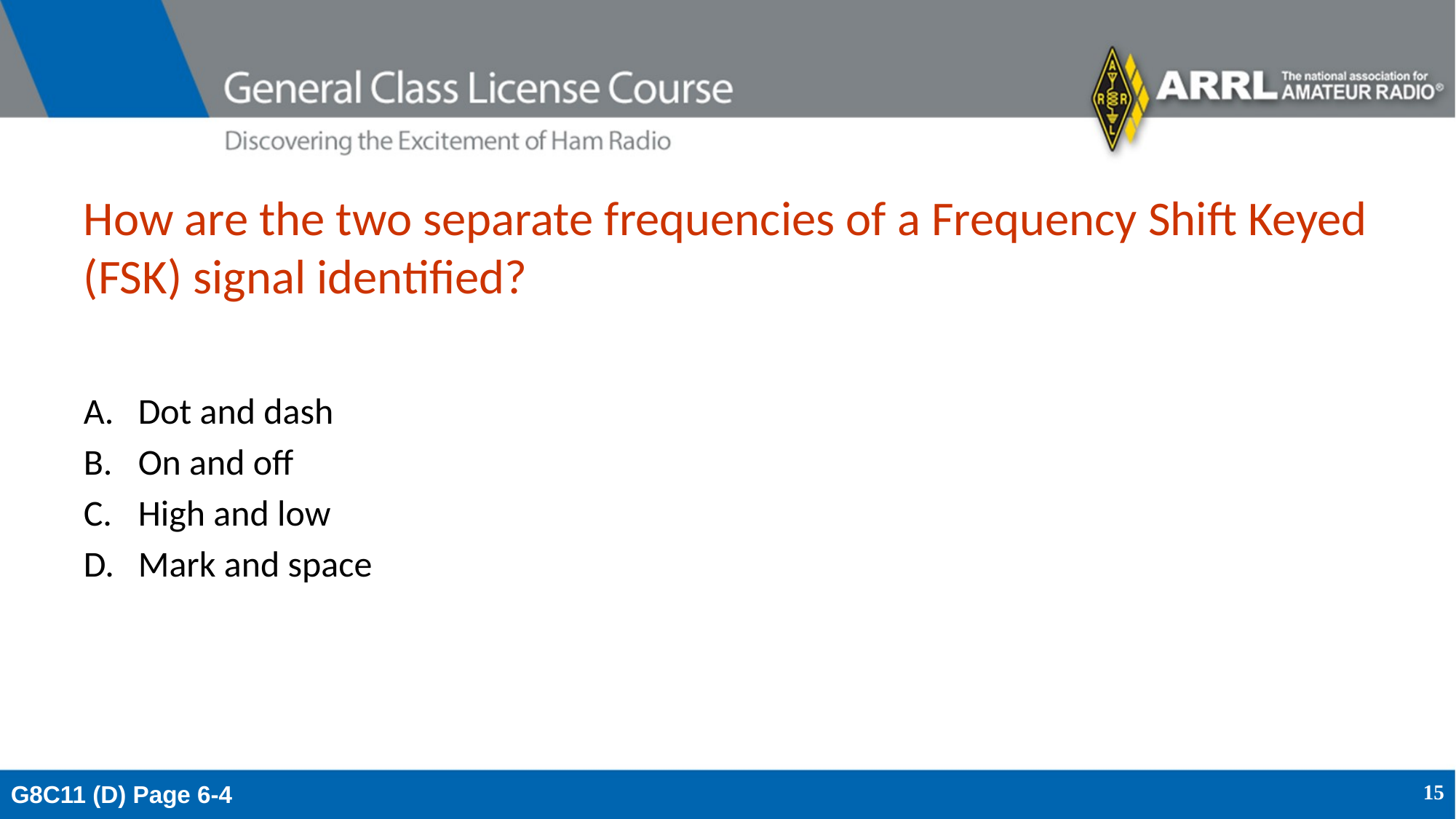

# How are the two separate frequencies of a Frequency Shift Keyed (FSK) signal identified?
Dot and dash
On and off
High and low
Mark and space
G8C11 (D) Page 6-4
15